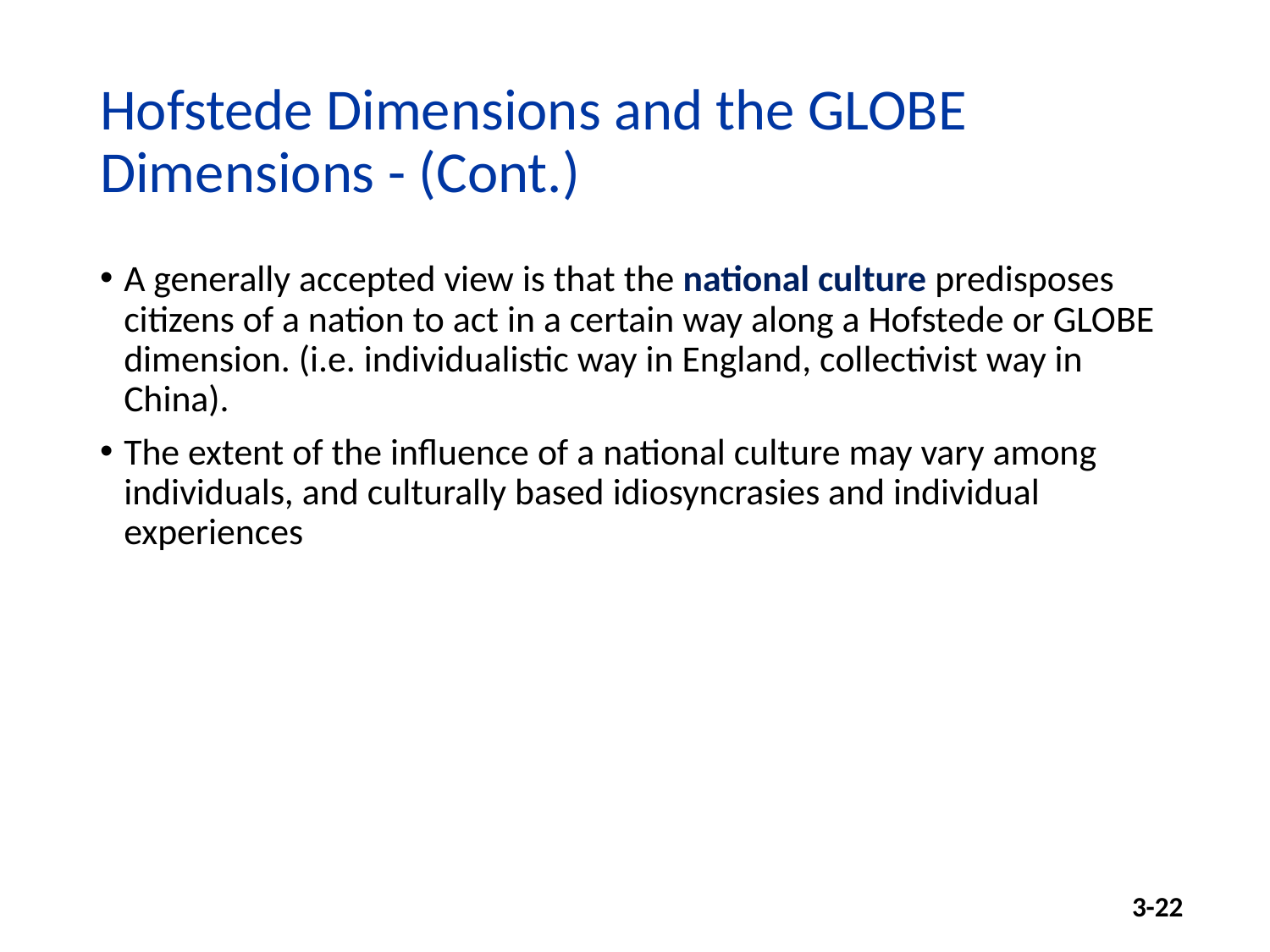

# Hofstede Dimensions and the GLOBE Dimensions - (Cont.)
A generally accepted view is that the national culture predisposes citizens of a nation to act in a certain way along a Hofstede or GLOBE dimension. (i.e. individualistic way in England, collectivist way in China).
The extent of the influence of a national culture may vary among individuals, and culturally based idiosyncrasies and individual experiences